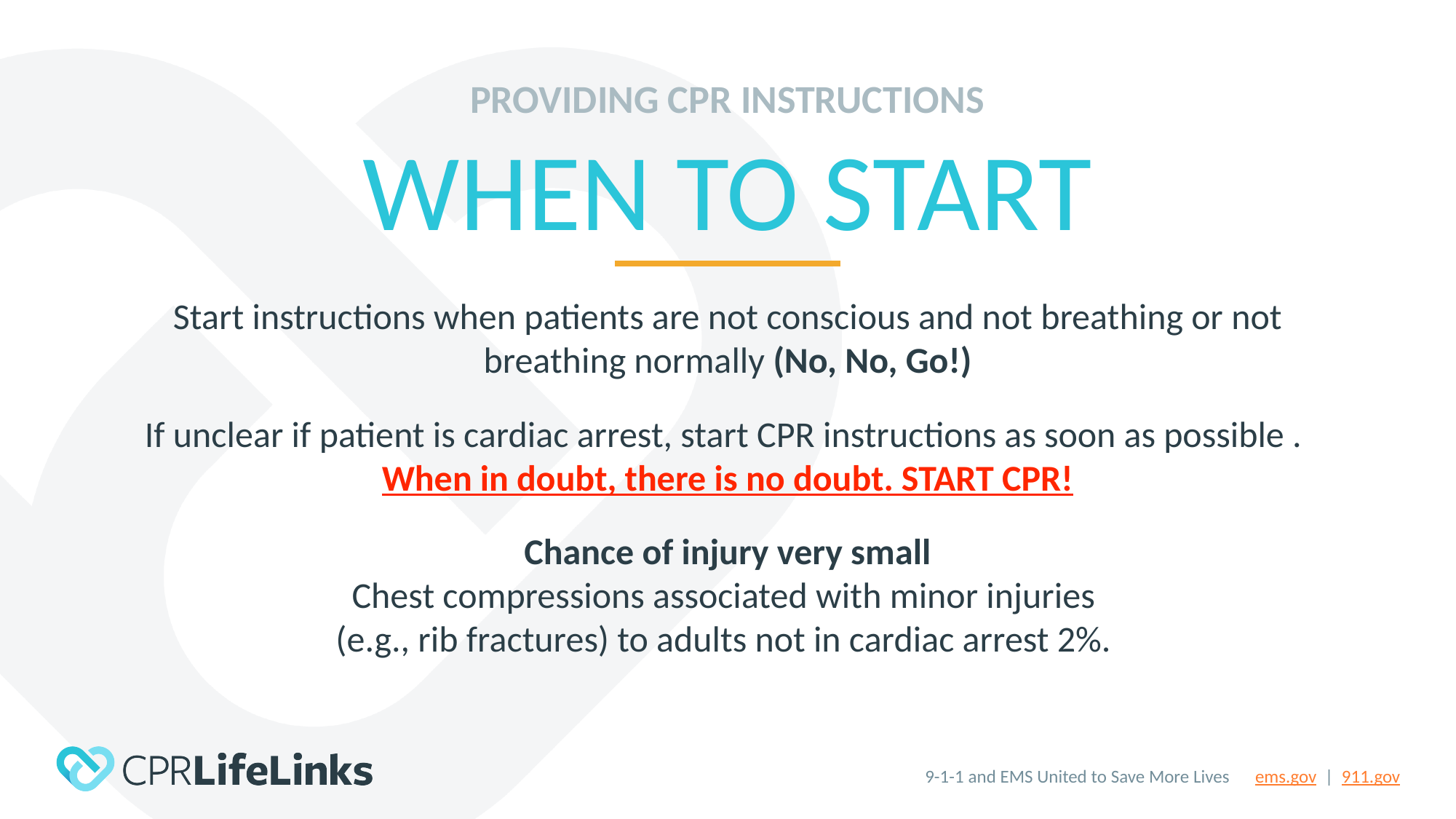

PROVIDING CPR INSTRUCTIONS
WHEN TO START
Start instructions when patients are not conscious and not breathing or not breathing normally (No, No, Go!)
If unclear if patient is cardiac arrest, start CPR instructions as soon as possible .
When in doubt, there is no doubt. START CPR!
Chance of injury very small
Chest compressions associated with minor injuries
(e.g., rib fractures) to adults not in cardiac arrest 2%.